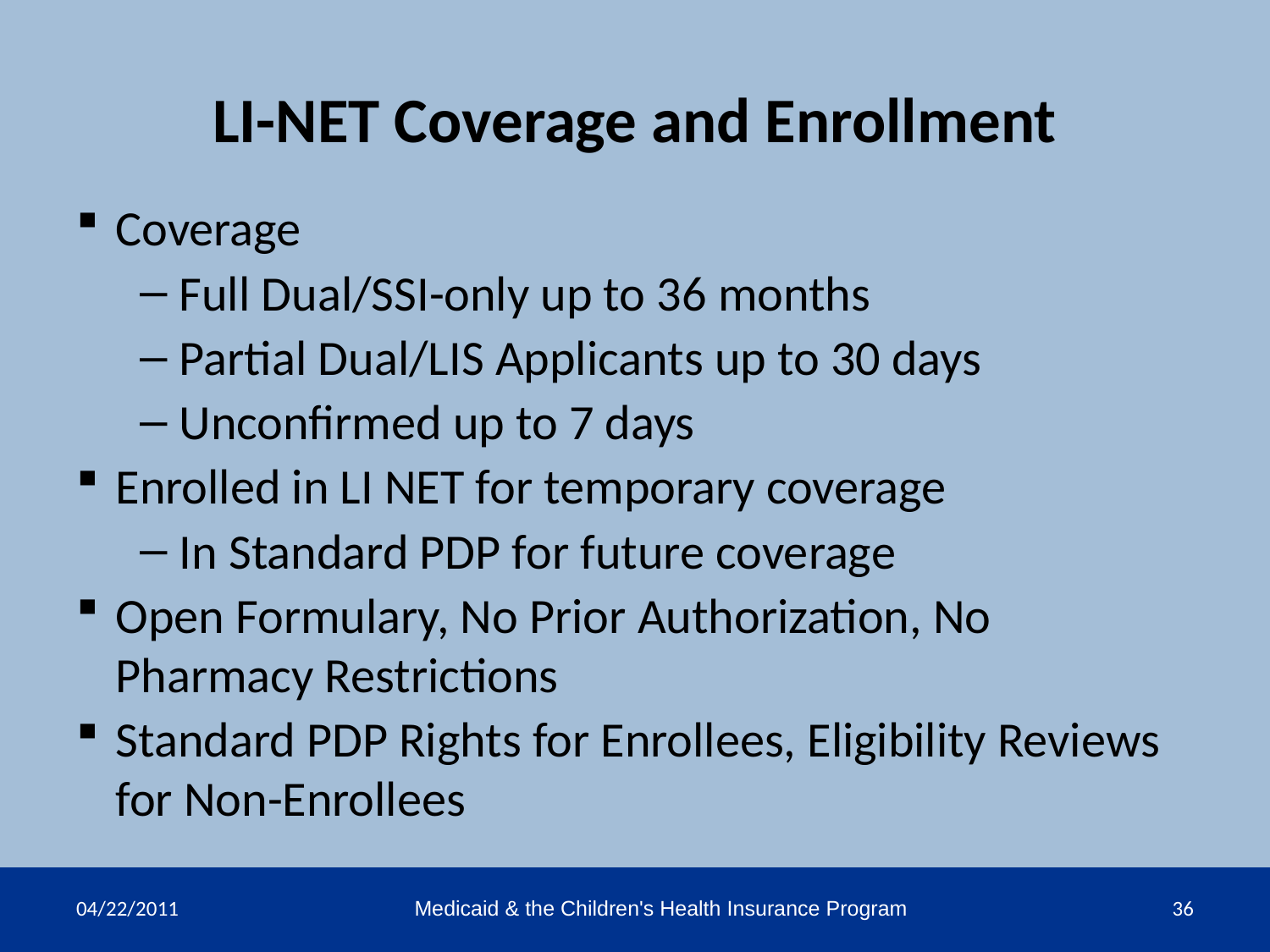

# LI-NET Coverage and Enrollment
Coverage
Full Dual/SSI-only up to 36 months
Partial Dual/LIS Applicants up to 30 days
Unconfirmed up to 7 days
Enrolled in LI NET for temporary coverage
In Standard PDP for future coverage
Open Formulary, No Prior Authorization, No Pharmacy Restrictions
Standard PDP Rights for Enrollees, Eligibility Reviews for Non-Enrollees
04/22/2011
Medicaid & the Children's Health Insurance Program
36